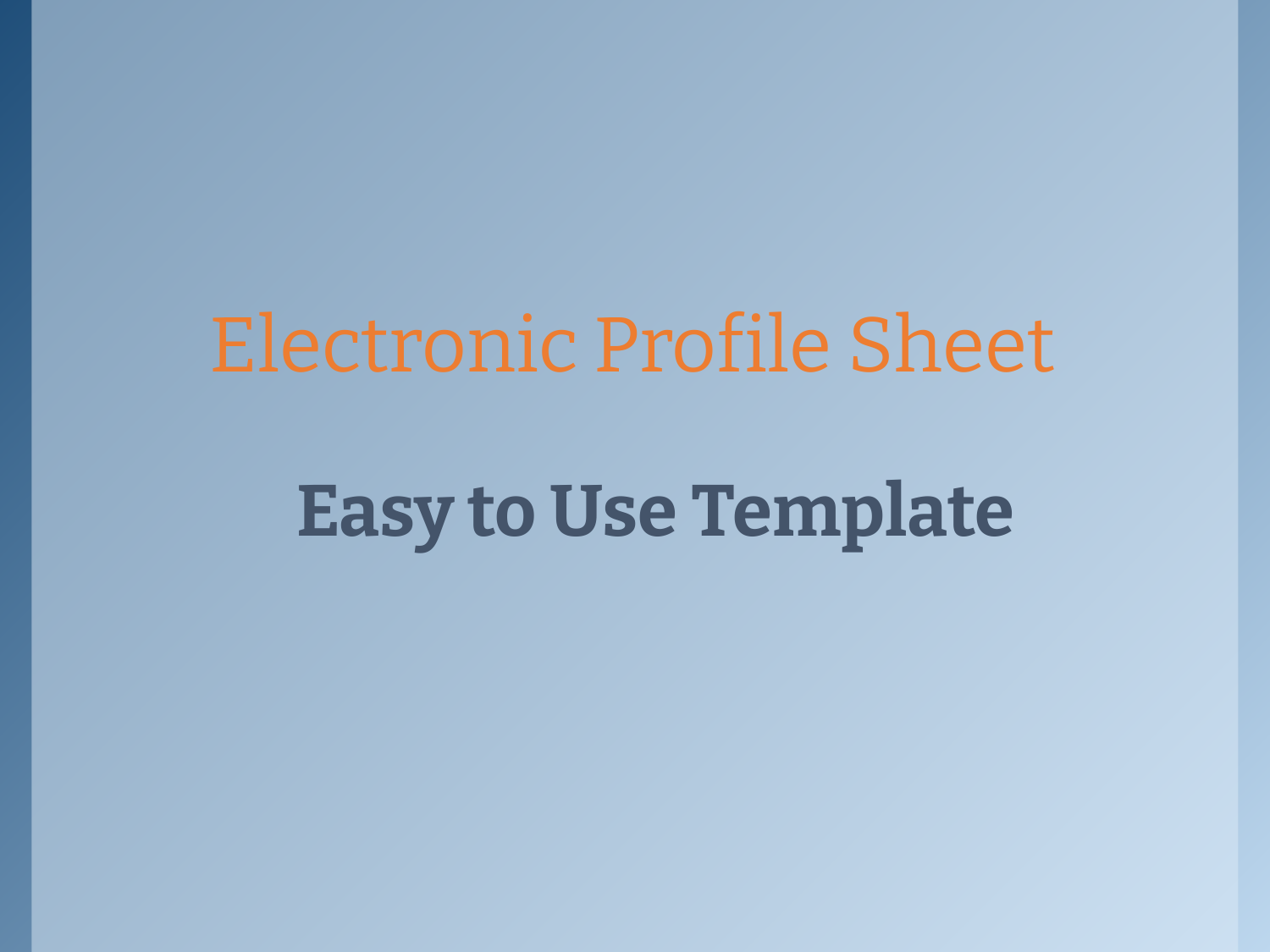

# Electronic Profile Sheet
Easy to Use Template